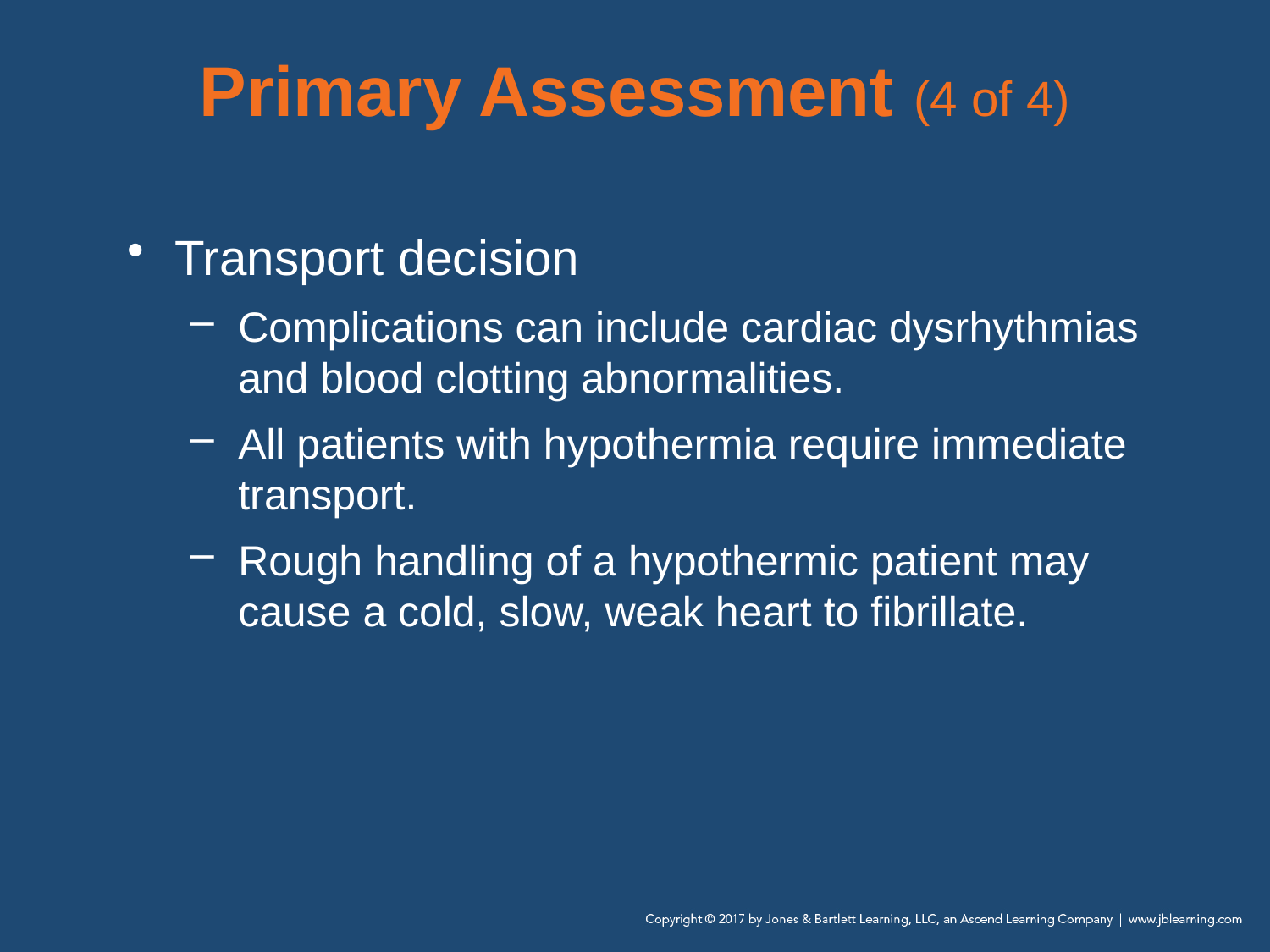

# Primary Assessment (4 of 4)
Transport decision
Complications can include cardiac dysrhythmias and blood clotting abnormalities.
All patients with hypothermia require immediate transport.
Rough handling of a hypothermic patient may cause a cold, slow, weak heart to fibrillate.